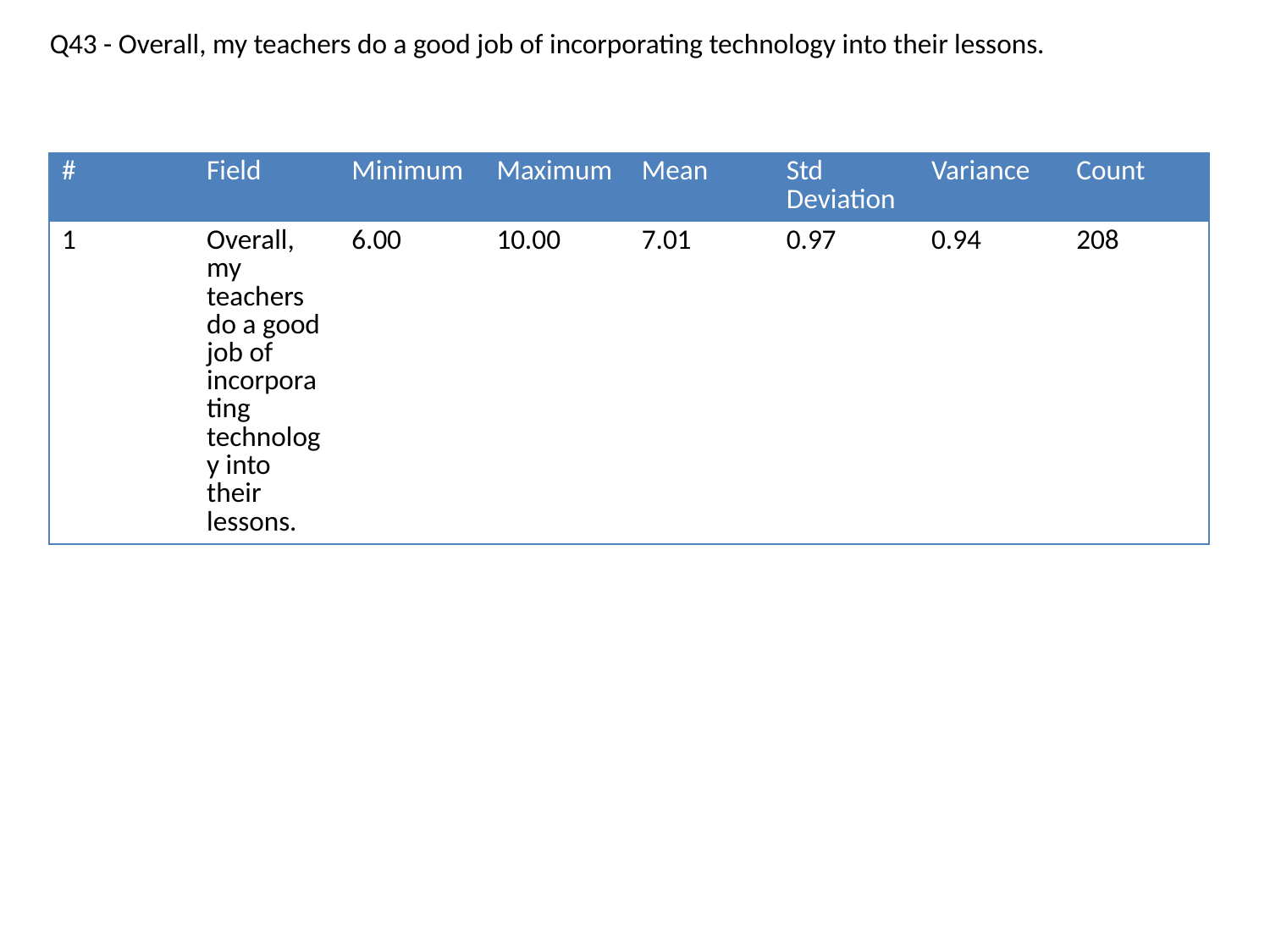

Q43 - Overall, my teachers do a good job of incorporating technology into their lessons.
| # | Field | Minimum | Maximum | Mean | Std Deviation | Variance | Count |
| --- | --- | --- | --- | --- | --- | --- | --- |
| 1 | Overall, my teachers do a good job of incorporating technology into their lessons. | 6.00 | 10.00 | 7.01 | 0.97 | 0.94 | 208 |